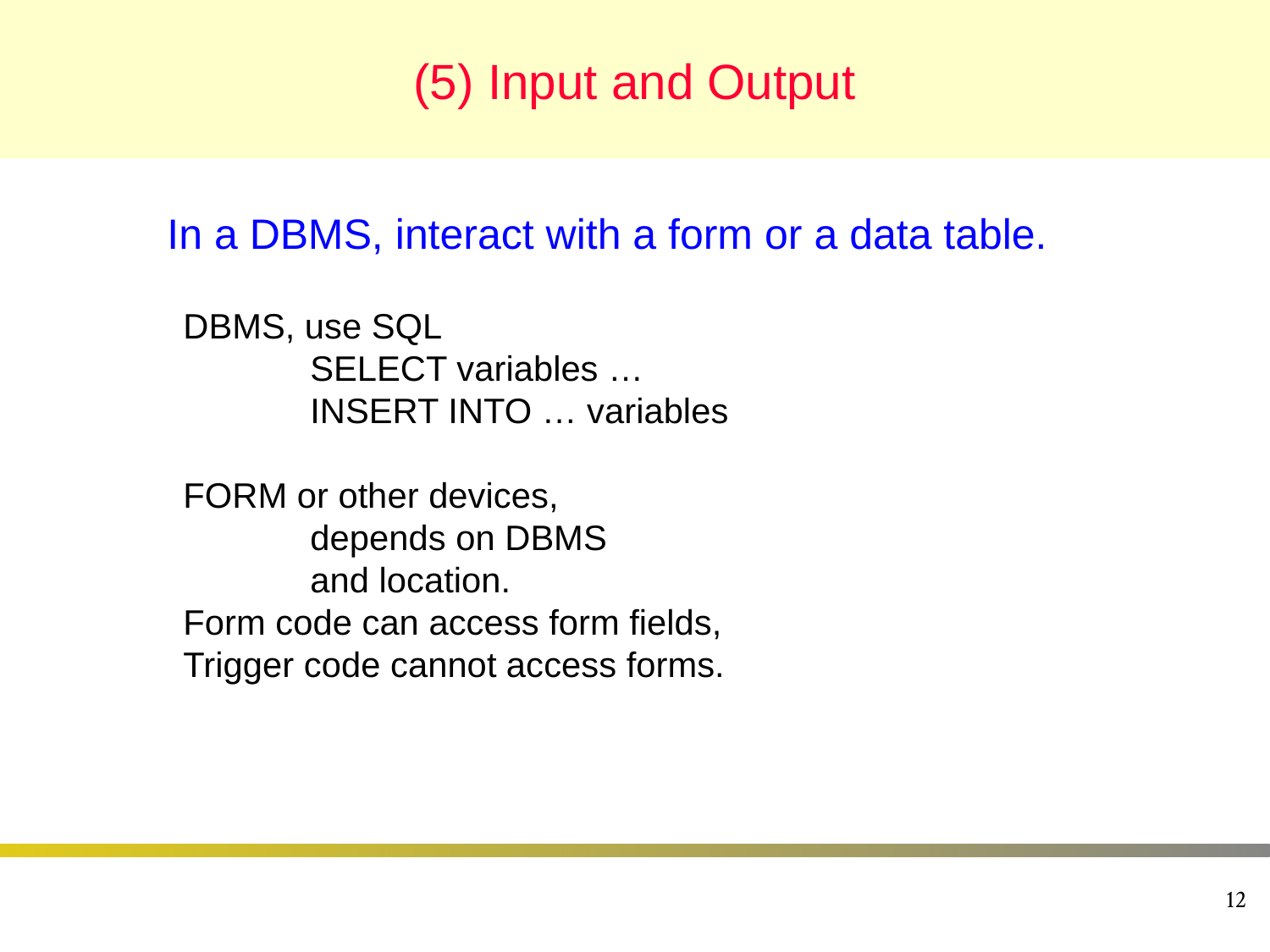

# (5) Input and Output
In a DBMS, interact with a form or a data table.
DBMS, use SQL
	SELECT variables …
	INSERT INTO … variables

FORM or other devices,
	depends on DBMS
	and location.
Form code can access form fields,
Trigger code cannot access forms.

12